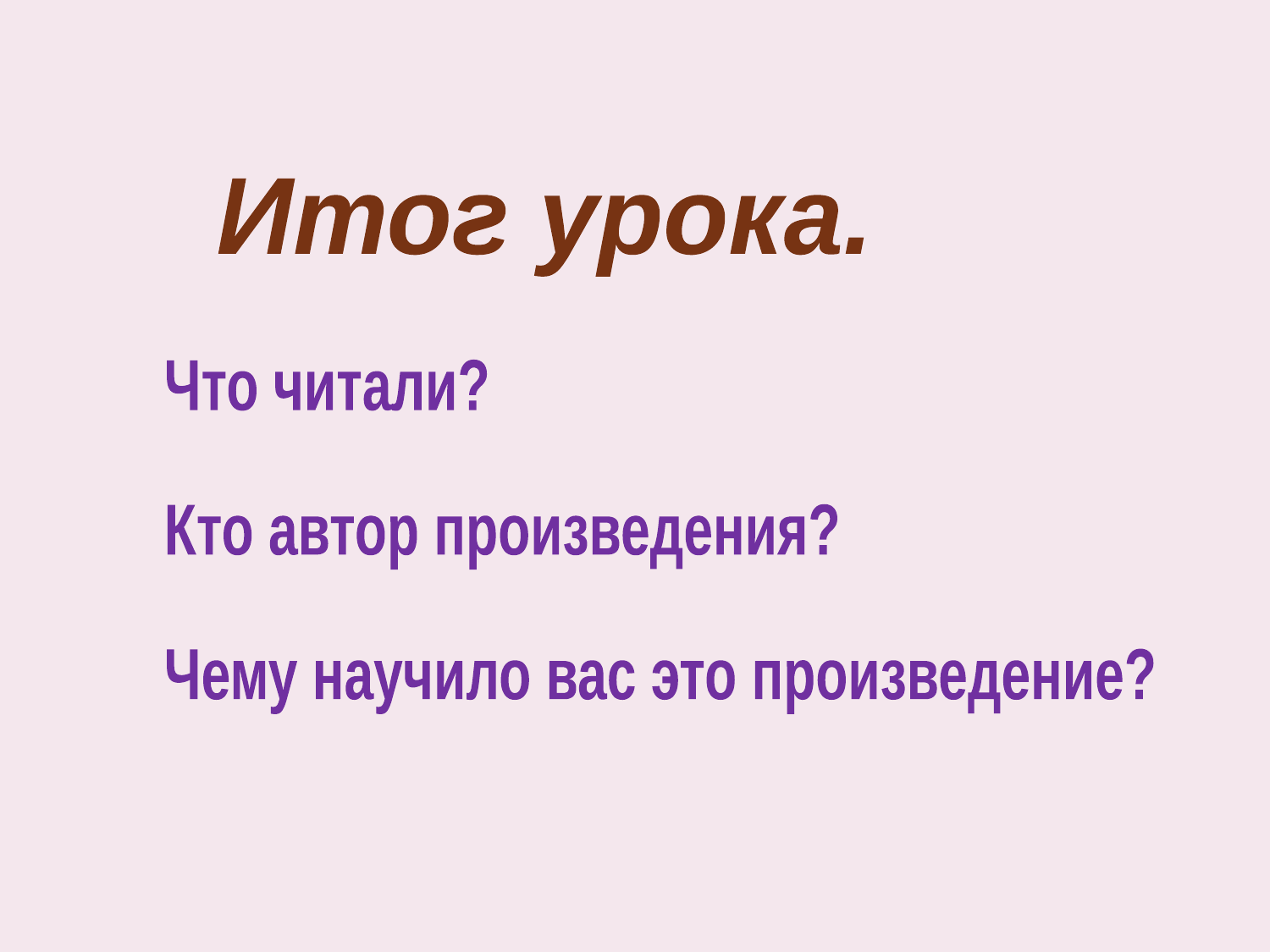

Итог урока.
Что читали?

Кто автор произведения?

Чему научило вас это произведение?